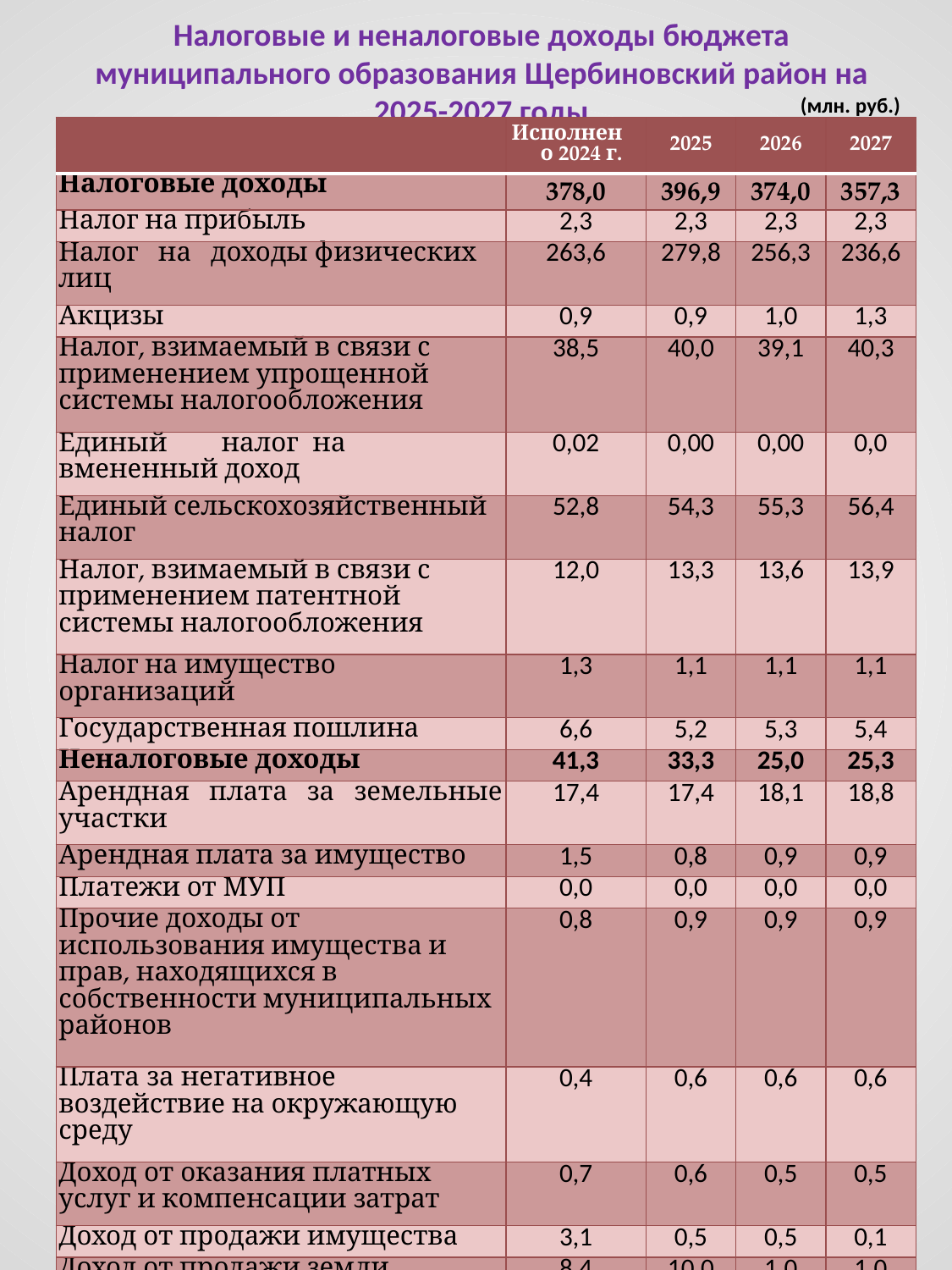

Налоговые и неналоговые доходы бюджета муниципального образования Щербиновский район на 2025-2027 годы
(млн. руб.)
|  | Исполнено 2024 г. | 2025 | 2026 | 2027 |
| --- | --- | --- | --- | --- |
| Налоговые доходы | 378,0 | 396,9 | 374,0 | 357,3 |
| Налог на прибыль | 2,3 | 2,3 | 2,3 | 2,3 |
| Налог на доходы физических лиц | 263,6 | 279,8 | 256,3 | 236,6 |
| Акцизы | 0,9 | 0,9 | 1,0 | 1,3 |
| Налог, взимаемый в связи с применением упрощенной системы налогообложения | 38,5 | 40,0 | 39,1 | 40,3 |
| Единый налог на вмененный доход | 0,02 | 0,00 | 0,00 | 0,0 |
| Единый сельскохозяйственный налог | 52,8 | 54,3 | 55,3 | 56,4 |
| Налог, взимаемый в связи с применением патентной системы налогообложения | 12,0 | 13,3 | 13,6 | 13,9 |
| Налог на имущество организаций | 1,3 | 1,1 | 1,1 | 1,1 |
| Государственная пошлина | 6,6 | 5,2 | 5,3 | 5,4 |
| Неналоговые доходы | 41,3 | 33,3 | 25,0 | 25,3 |
| Арендная плата за земельные участки | 17,4 | 17,4 | 18,1 | 18,8 |
| Арендная плата за имущество | 1,5 | 0,8 | 0,9 | 0,9 |
| Платежи от МУП | 0,0 | 0,0 | 0,0 | 0,0 |
| Прочие доходы от использования имущества и прав, находящихся в собственности муниципальных районов | 0,8 | 0,9 | 0,9 | 0,9 |
| Плата за негативное воздействие на окружающую среду | 0,4 | 0,6 | 0,6 | 0,6 |
| Доход от оказания платных услуг и компенсации затрат | 0,7 | 0,6 | 0,5 | 0,5 |
| Доход от продажи имущества | 3,1 | 0,5 | 0,5 | 0,1 |
| Доход от продажи земли | 8,4 | 10,0 | 1,0 | 1,0 |
| Штрафы, санкции, возмещение ущерба | 9,0 | 2,5 | 2,5 | 2,5 |
| Прочие неналоговые доходы | 0,03 | 0,0 | 0,0 | 0,0 |